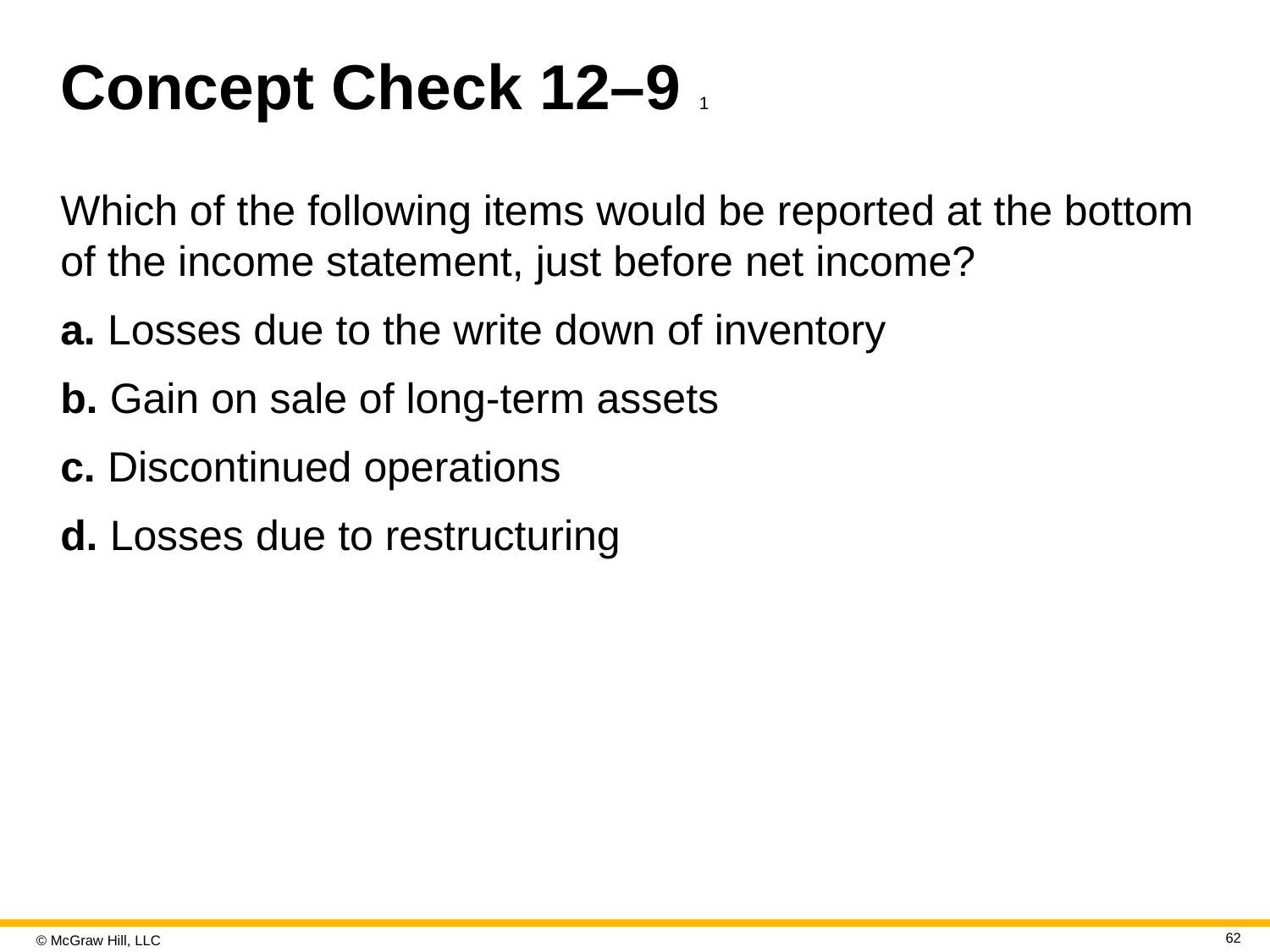

# Concept Check 12–9 1
Which of the following items would be reported at the bottom of the income statement, just before net income?
a. Losses due to the write down of inventory
b. Gain on sale of long-term assets
c. Discontinued operations
d. Losses due to restructuring
62